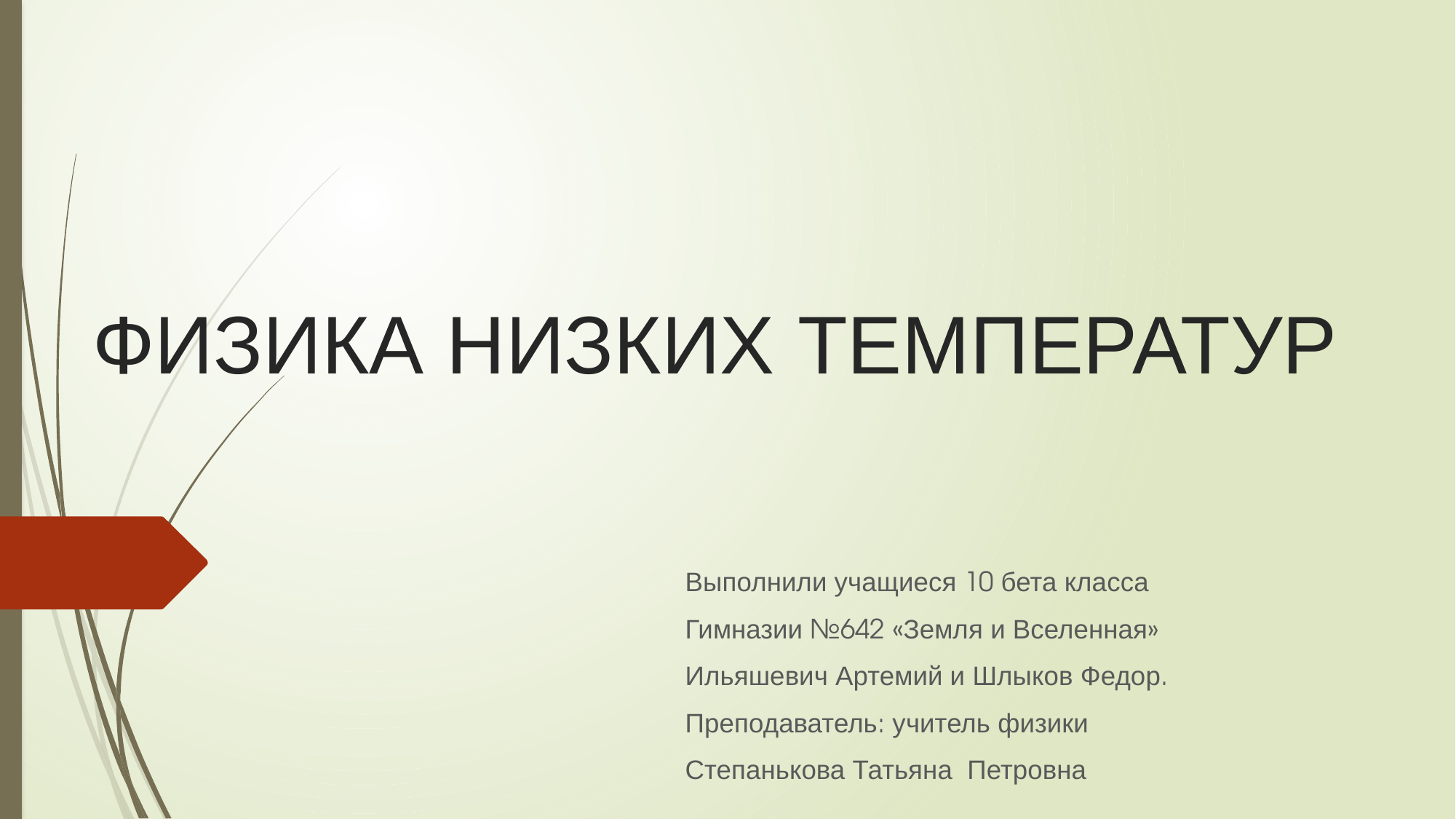

# ФИЗИКА НИЗКИХ ТЕМПЕРАТУР
Выполнили учащиеся 10 бета класса
Гимназии №642 «Земля и Вселенная»
Ильяшевич Артемий и Шлыков Федор.
Преподаватель: учитель физики
Степанькова Татьяна  Петровна